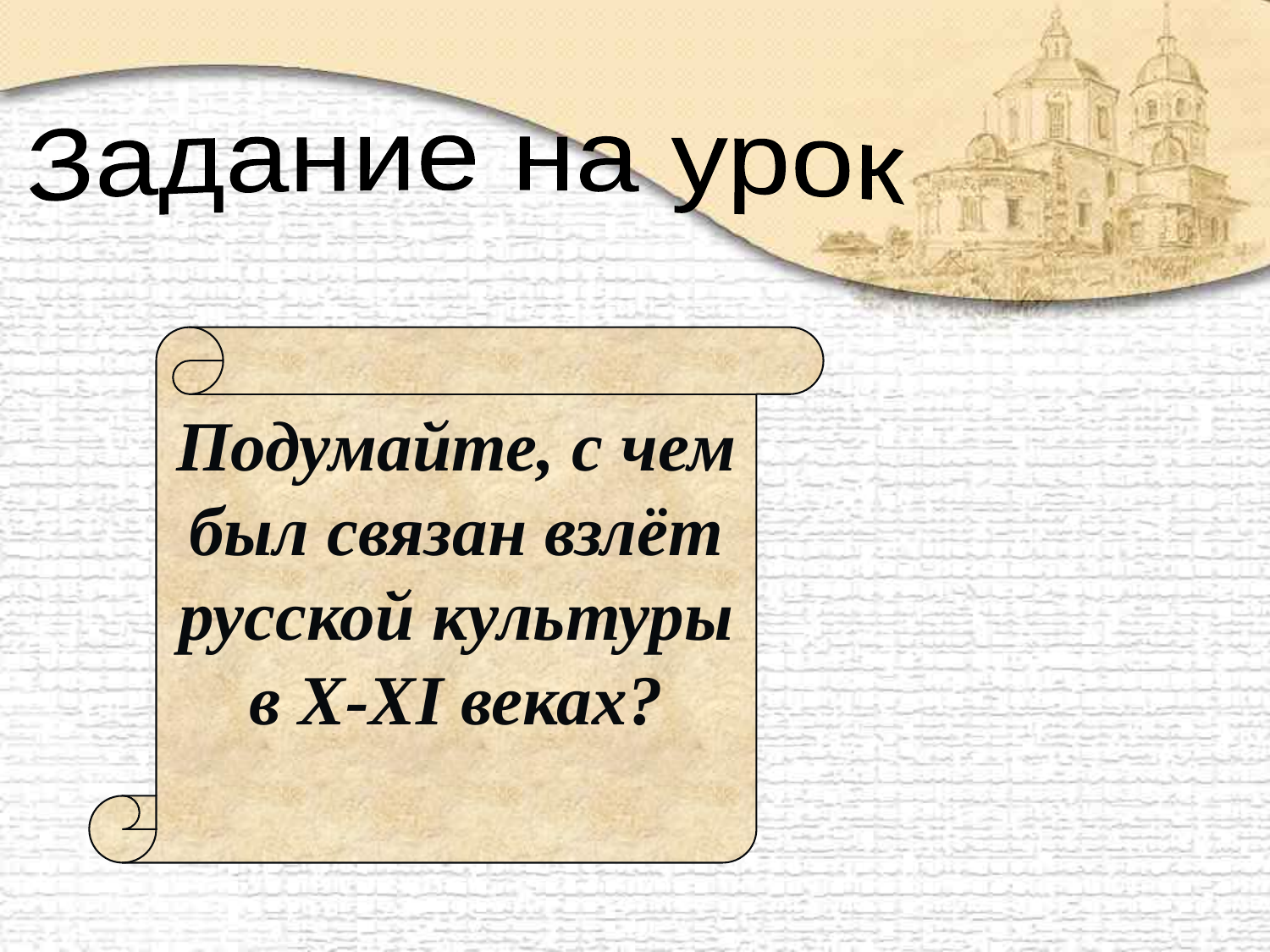

Задание на урок
Подумайте, с чем был связан взлёт русской культуры в X-XI веках?